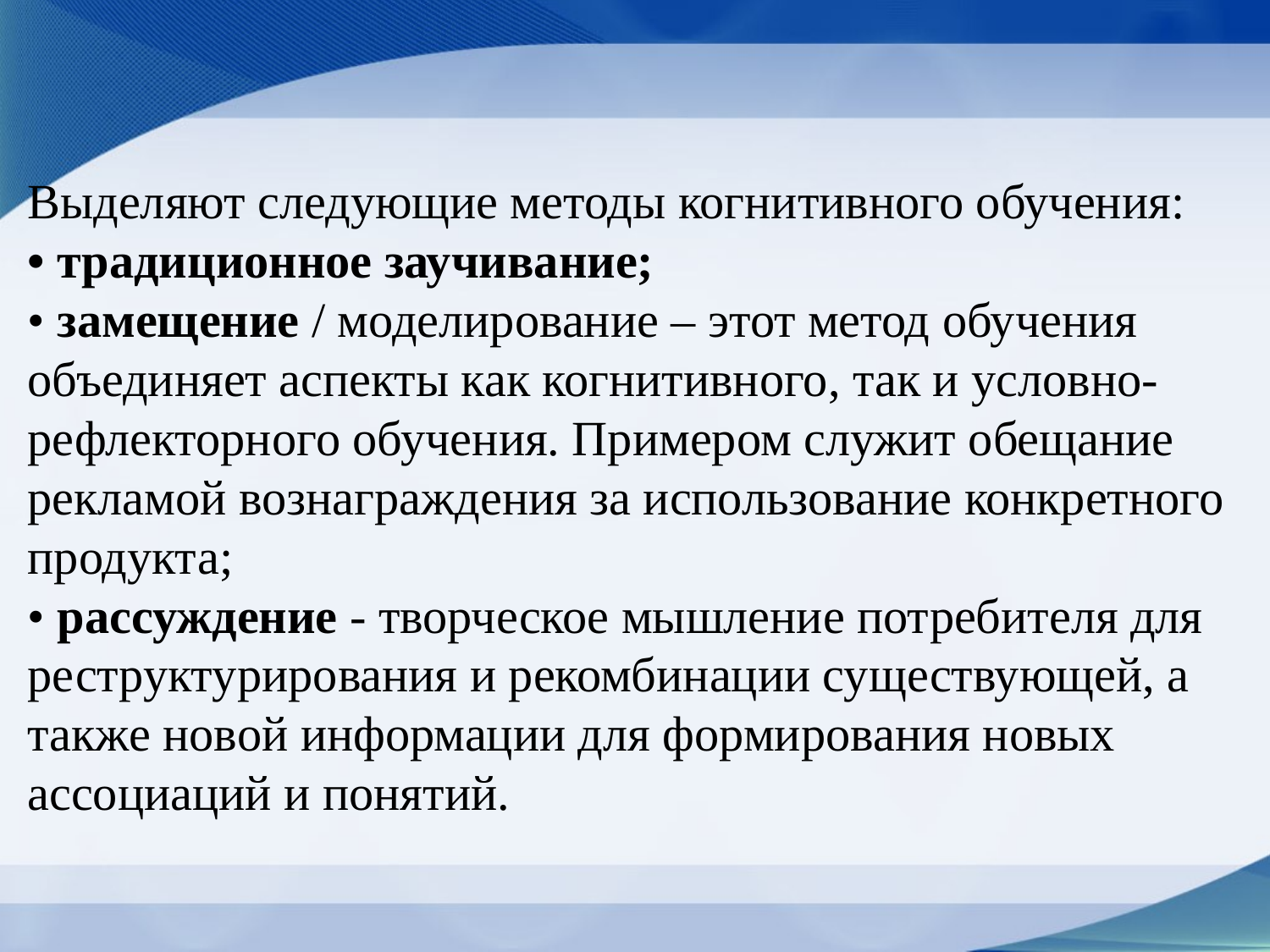

# Выделяют следующие методы когнитивного обучения: • традиционное заучивание; • замещение / моделирование – этот метод обучения объединяет аспекты как когнитивного, так и условно-рефлекторного обучения. Примером служит обещание рекламой вознаграждения за использование конкретного продукта; • рассуждение - творческое мышление потребителя для реструктурирования и рекомбинации существующей, а также новой информации для формирования новых ассоциаций и понятий.